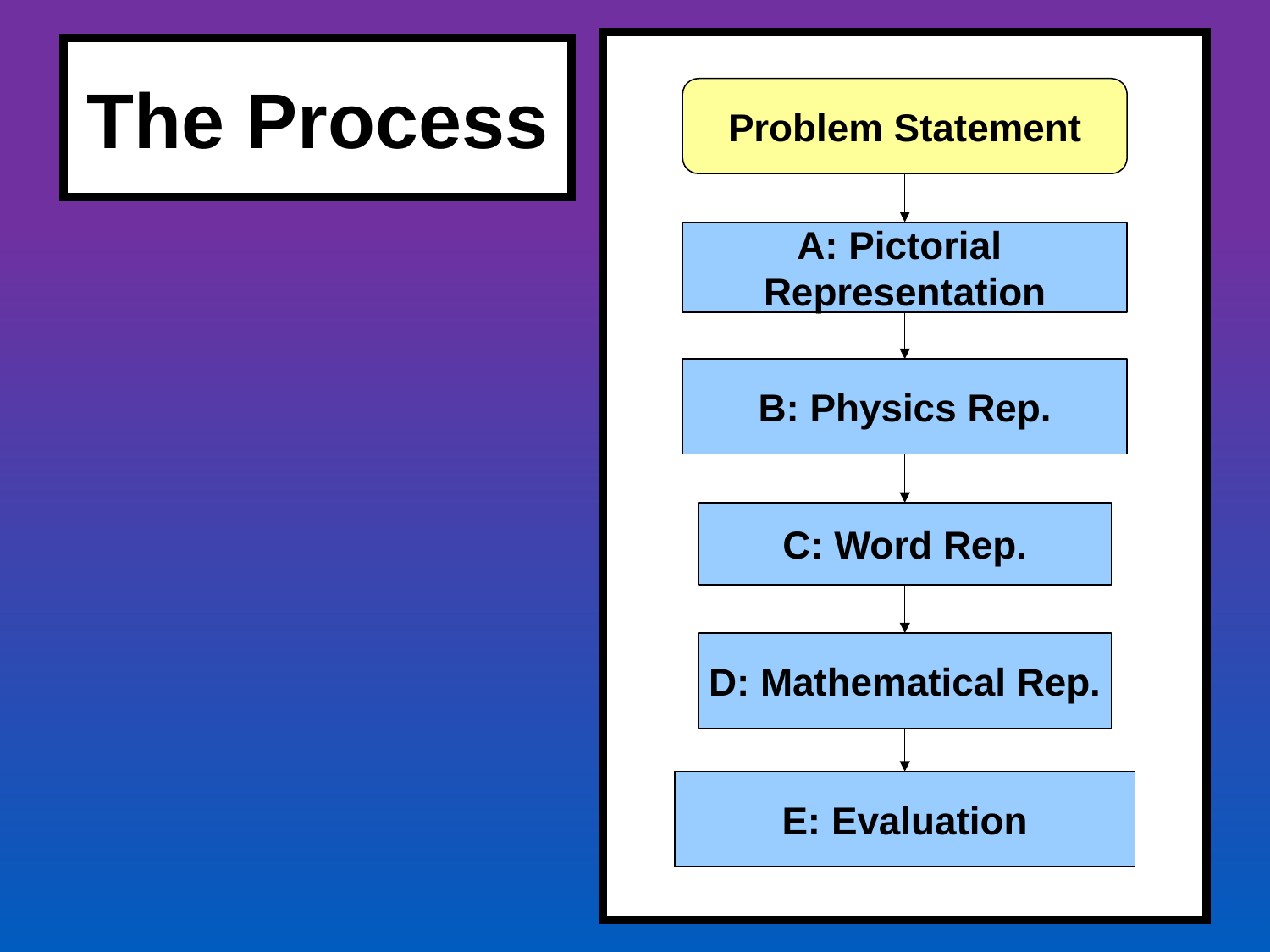

# The Process
Problem Statement
A: Pictorial
Representation
B: Physics Rep.
C: Word Rep.
D: Mathematical Rep.
E: Evaluation